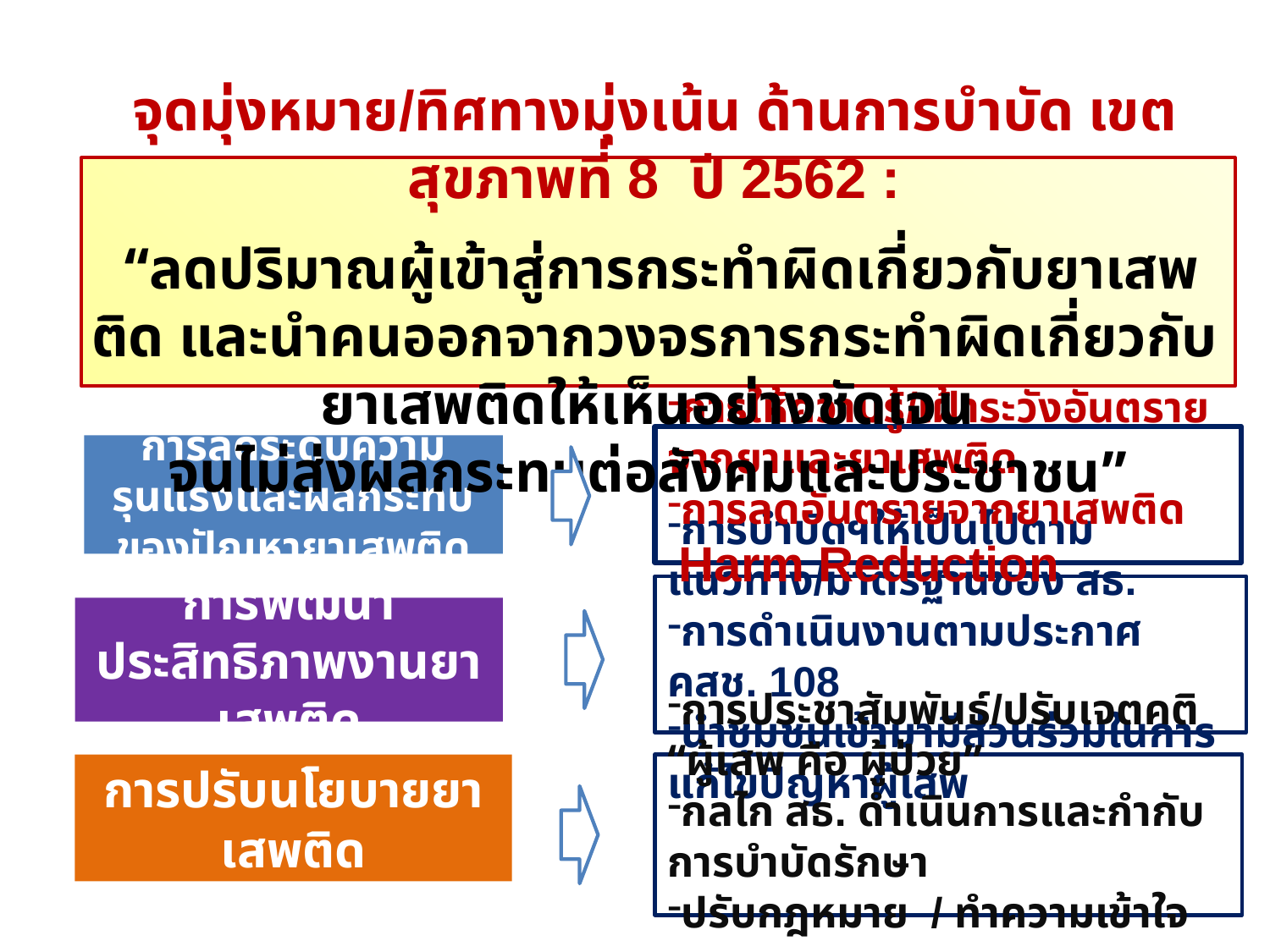

จุดมุ่งหมาย/ทิศทางมุ่งเน้น ด้านการบำบัด เขตสุขภาพที่ 8  ปี 2562 :

 “ลดปริมาณผู้เข้าสู่การกระทำผิดเกี่ยวกับยาเสพติด และนำคนออกจากวงจรการกระทำผิดเกี่ยวกับยาเสพติดให้เห็นอย่างชัดเจน
จนไม่ส่งผลกระทบต่อสังคมและประชาชน”

การให้ความรู้/เฝ้าระวังอันตรายจากยาและยาเสพติด
การลดอันตรายจากยาเสพติด Harm Reduction

การลดระดับความรุนแรงและผลกระทบของปัญหายาเสพติด

การบำบัดฯให้เป็นไปตามแนวทาง/มาตรฐานของ สธ.
การดำเนินงานตามประกาศ คสช. 108
นำชุมชนเข้ามามีส่วนร่วมในการแก้ไขปัญหาผู้เสพ
การพัฒนาประสิทธิภาพงานยาเสพติด

การปรับนโยบายยาเสพติด
การประชาสัมพันธ์/ปรับเจตคติ “ผู้เสพ คือ ผู้ป่วย”
กลไก สธ. ดำเนินการและกำกับการบำบัดรักษา
ปรับกฎหมาย  / ทำความเข้าใจสาธารณชน